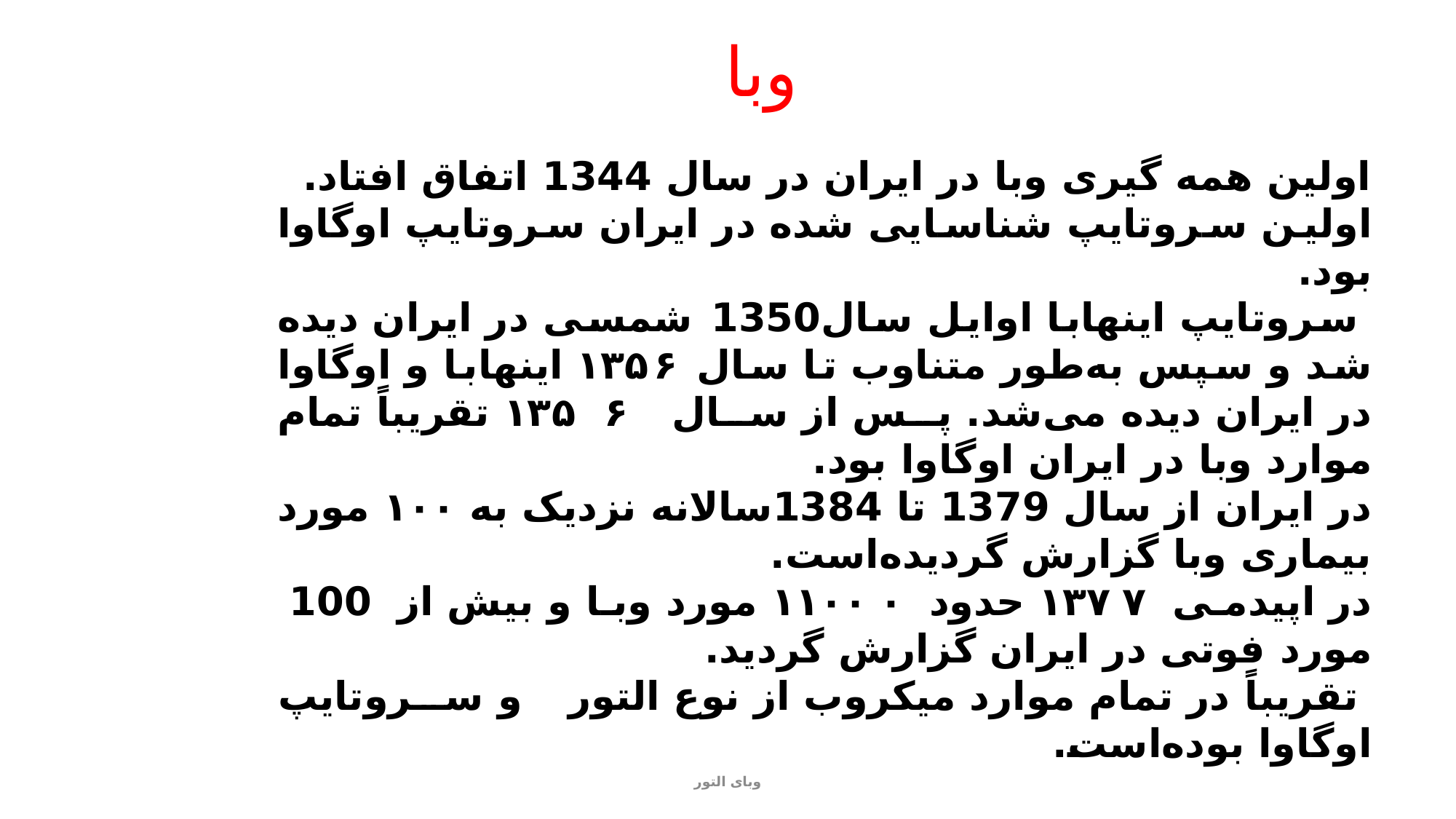

وبا
اولین همه گیری وبا در ایران در سال 1344 اتفاق افتاد.
اولین سروتایپ شناسایی شده در ایران سروتایپ اوگاوا بود.
 سروتایپ اینهابا اوایل سال1350 شمسی در ایران دیده شد و سپس به‌طور متناوب تا سال ۱۳۵۶ اینهابا و اوگاوا در ایران دیده می‌شد. پس از سال ۱۳۵۶ تقریباً تمام موارد وبا در ایران اوگاوا بود.
در ایران از سال 1379 تا 1384سالانه نزدیک به ۱۰۰ مورد بیماری وبا گزارش گردیده‌است.
در اپیدمی ۱۳۷۷ حدود ۱۱۰۰۰ مورد وبا و بیش از 100 مورد فوتی در ایران گزارش گردید.
 تقریباً در تمام موارد میکروب از نوع التور و سروتایپ اوگاوا بوده‌است.

وبای التور